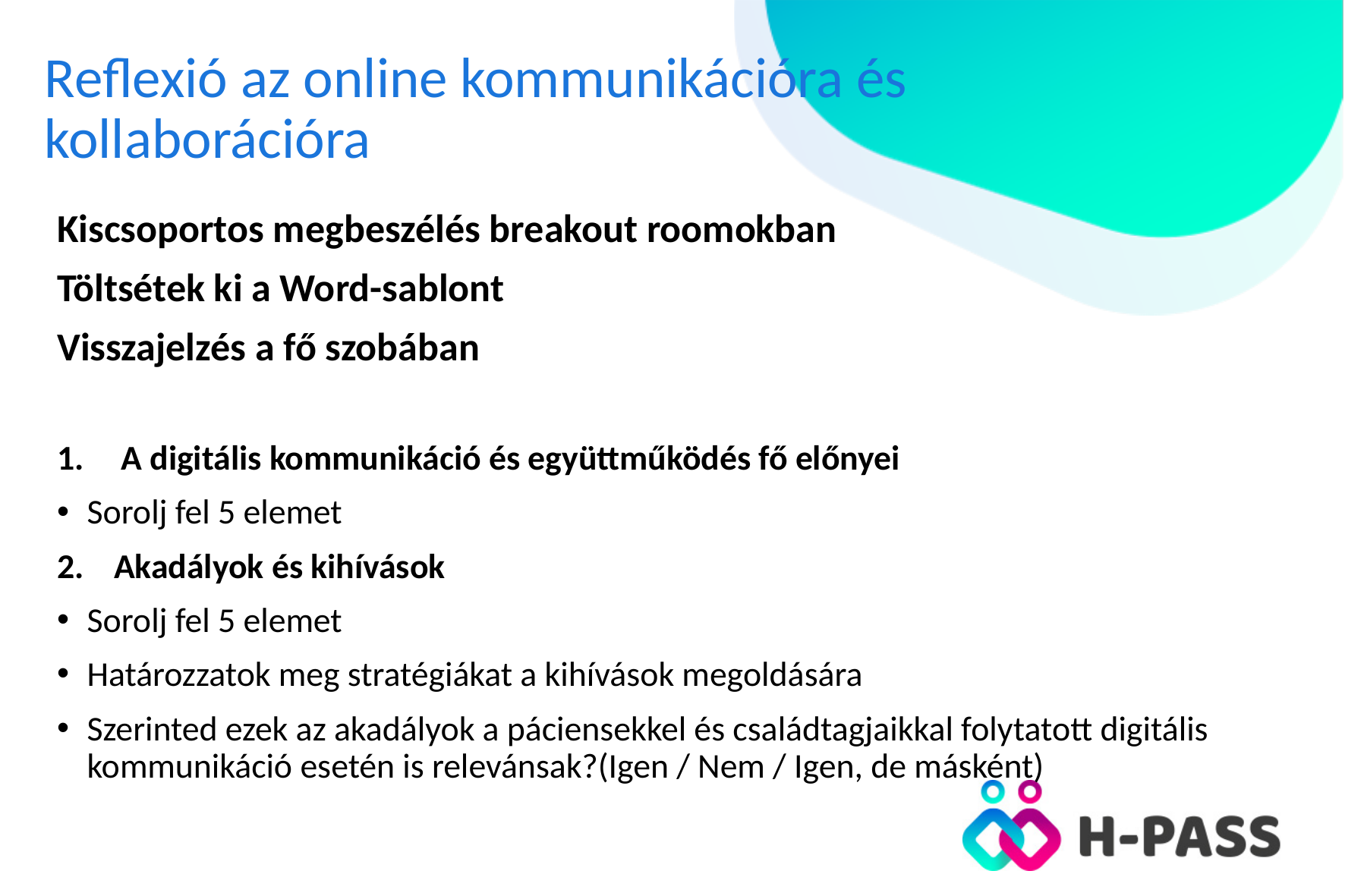

# Reflexió az online kommunikációra és kollaborációra
Kiscsoportos megbeszélés breakout roomokban
Töltsétek ki a Word-sablont
Visszajelzés a fő szobában

A digitális kommunikáció és együttműködés fő előnyei
Sorolj fel 5 elemet
Akadályok és kihívások
Sorolj fel 5 elemet
Határozzatok meg stratégiákat a kihívások megoldására
Szerinted ezek az akadályok a páciensekkel és családtagjaikkal folytatott digitális kommunikáció esetén is relevánsak?(Igen / Nem / Igen, de másként)